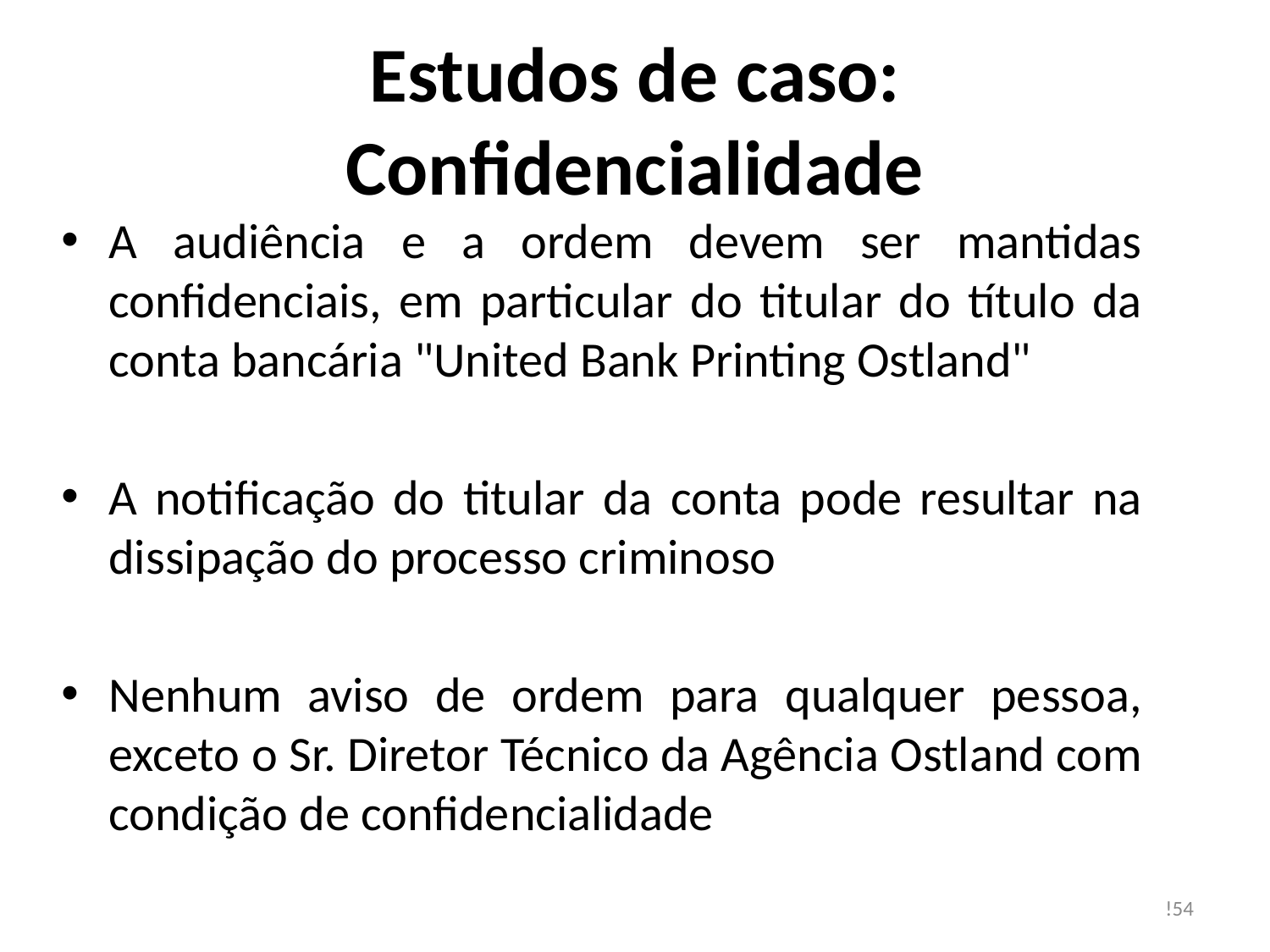

# Estudos de caso: Confidencialidade
A audiência e a ordem devem ser mantidas confidenciais, em particular do titular do título da conta bancária "United Bank Printing Ostland"

A notificação do titular da conta pode resultar na dissipação do processo criminoso

Nenhum aviso de ordem para qualquer pessoa, exceto o Sr. Diretor Técnico da Agência Ostland com condição de confidencialidade
!54